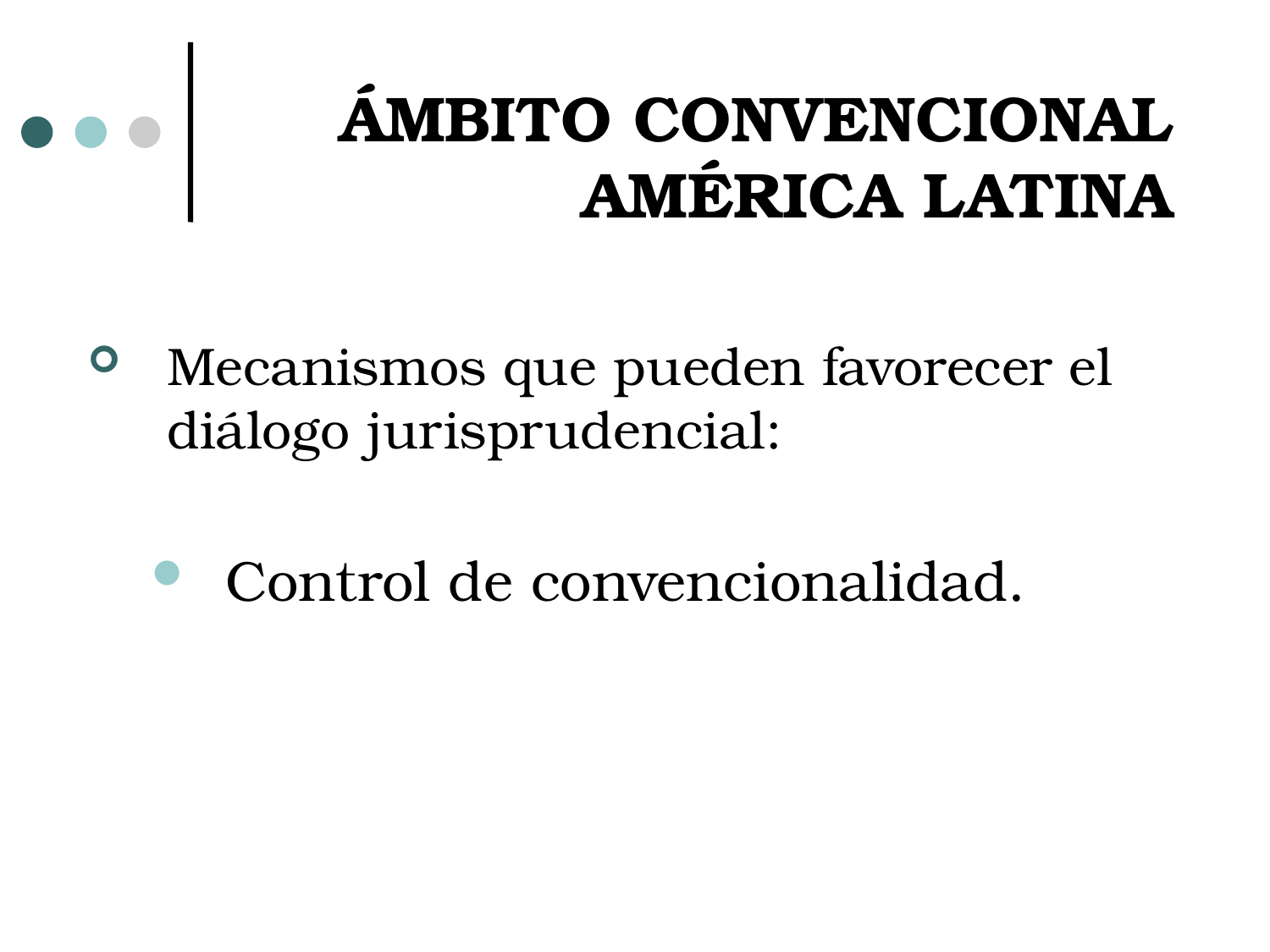

# ÁMBITO CONVENCIONAL AMÉRICA LATINA
Mecanismos que pueden favorecer el diálogo jurisprudencial:

Control de convencionalidad.